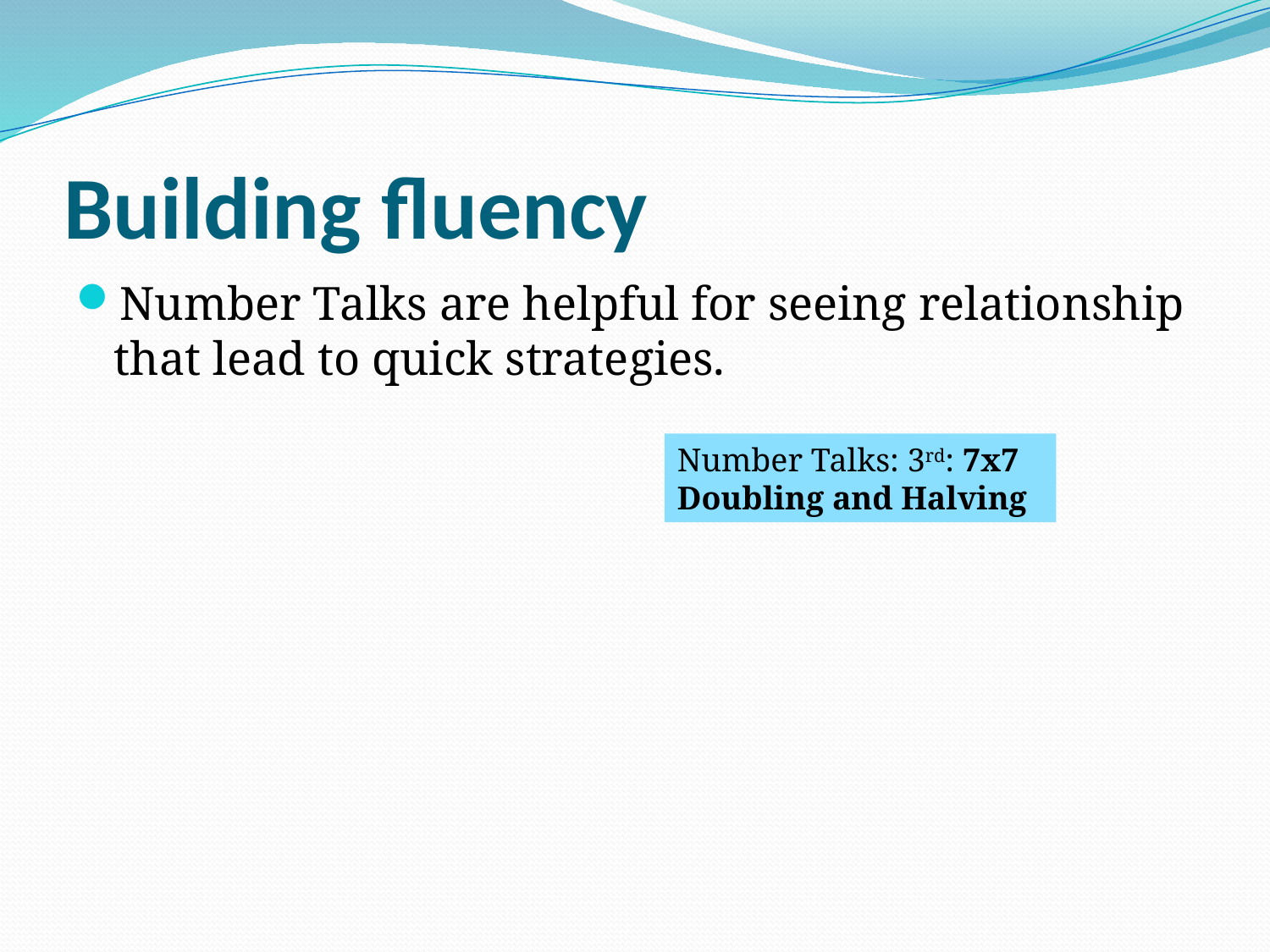

# Building fluency
Number Talks are helpful for seeing relationship that lead to quick strategies.
Number Talks: 3rd: 7x7
Doubling and Halving